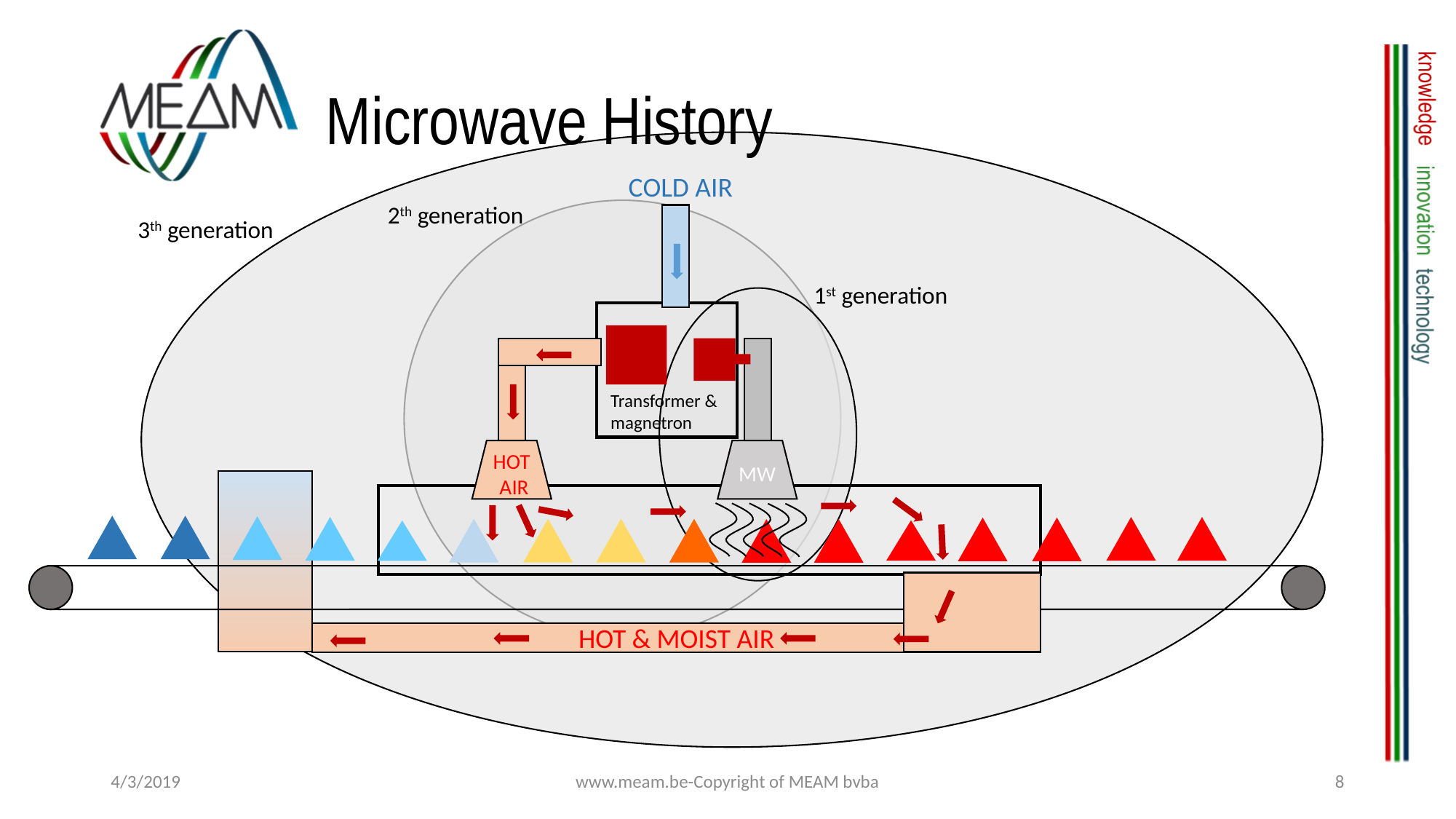

# Microwave History

COLD AIR
2th generation

3th generation

1st generation

Transformer & magnetron

HOT  AIR
MW

HOT & MOIST AIR
4/3/2019
www.meam.be-Copyright of MEAM bvba
8